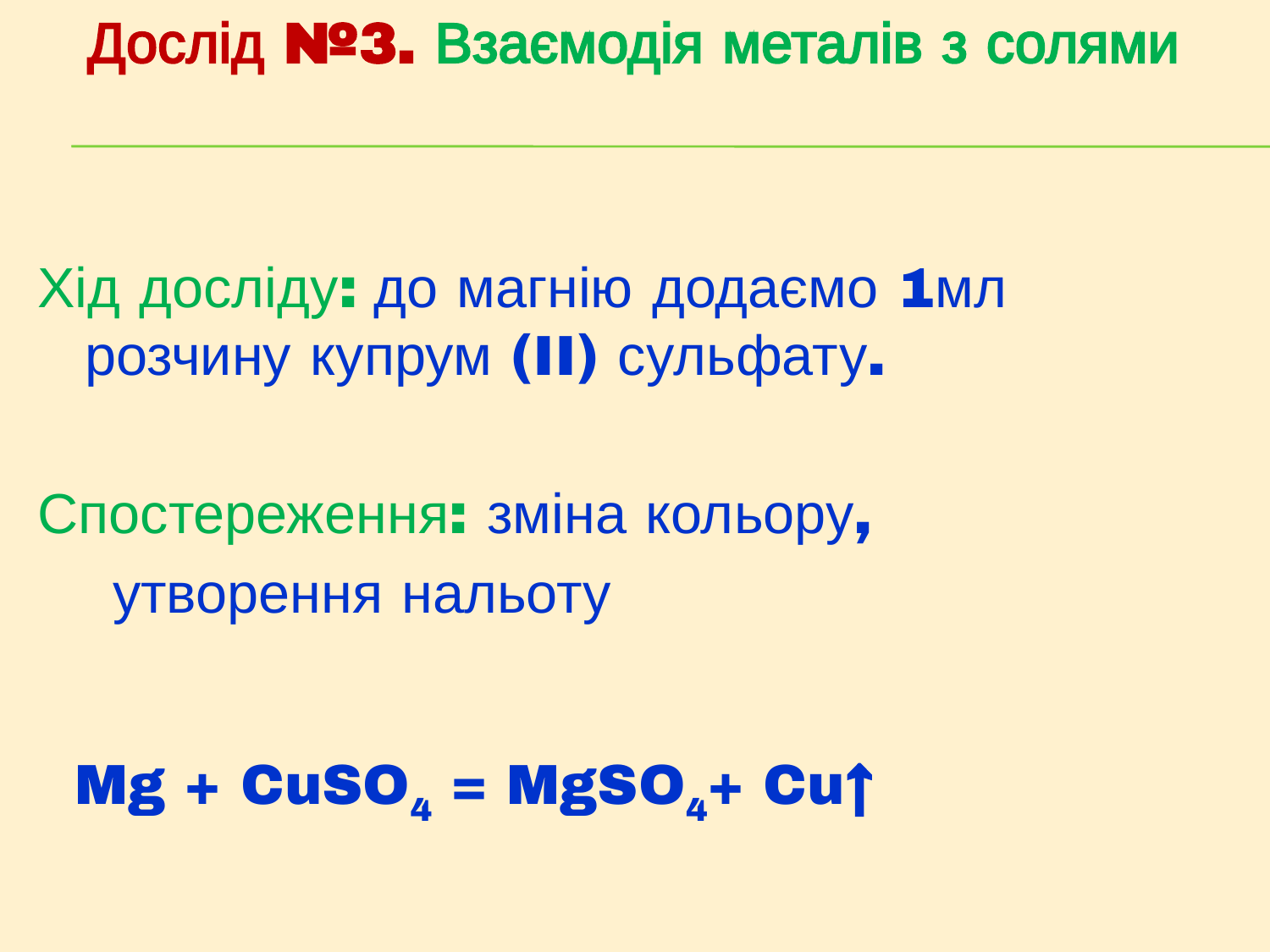

#
Дослід №3. Взаємодія металів з солями

Хід досліду: до магнію додаємо 1мл  розчину купрум (II) сульфату.

Спостереження: зміна кольору,
    утворення нальоту
 Mg + CuSO4 = MgSO4+ Cu↑